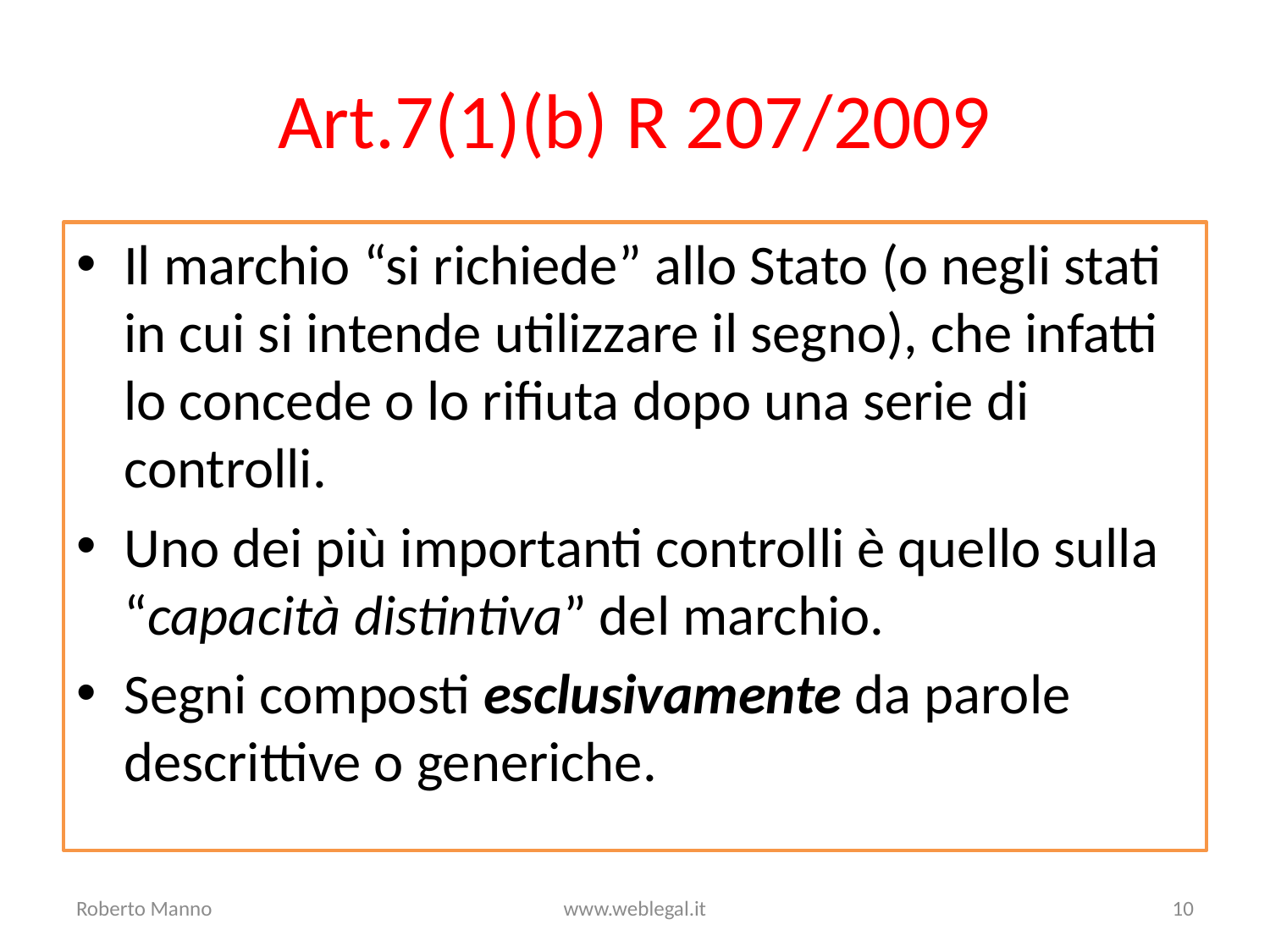

# Art.7(1)(b) R 207/2009
Il marchio “si richiede” allo Stato (o negli stati in cui si intende utilizzare il segno), che infatti lo concede o lo rifiuta dopo una serie di controlli.
Uno dei più importanti controlli è quello sulla “capacità distintiva” del marchio.
Segni composti esclusivamente da parole descrittive o generiche.

Roberto Manno
www.weblegal.it
10